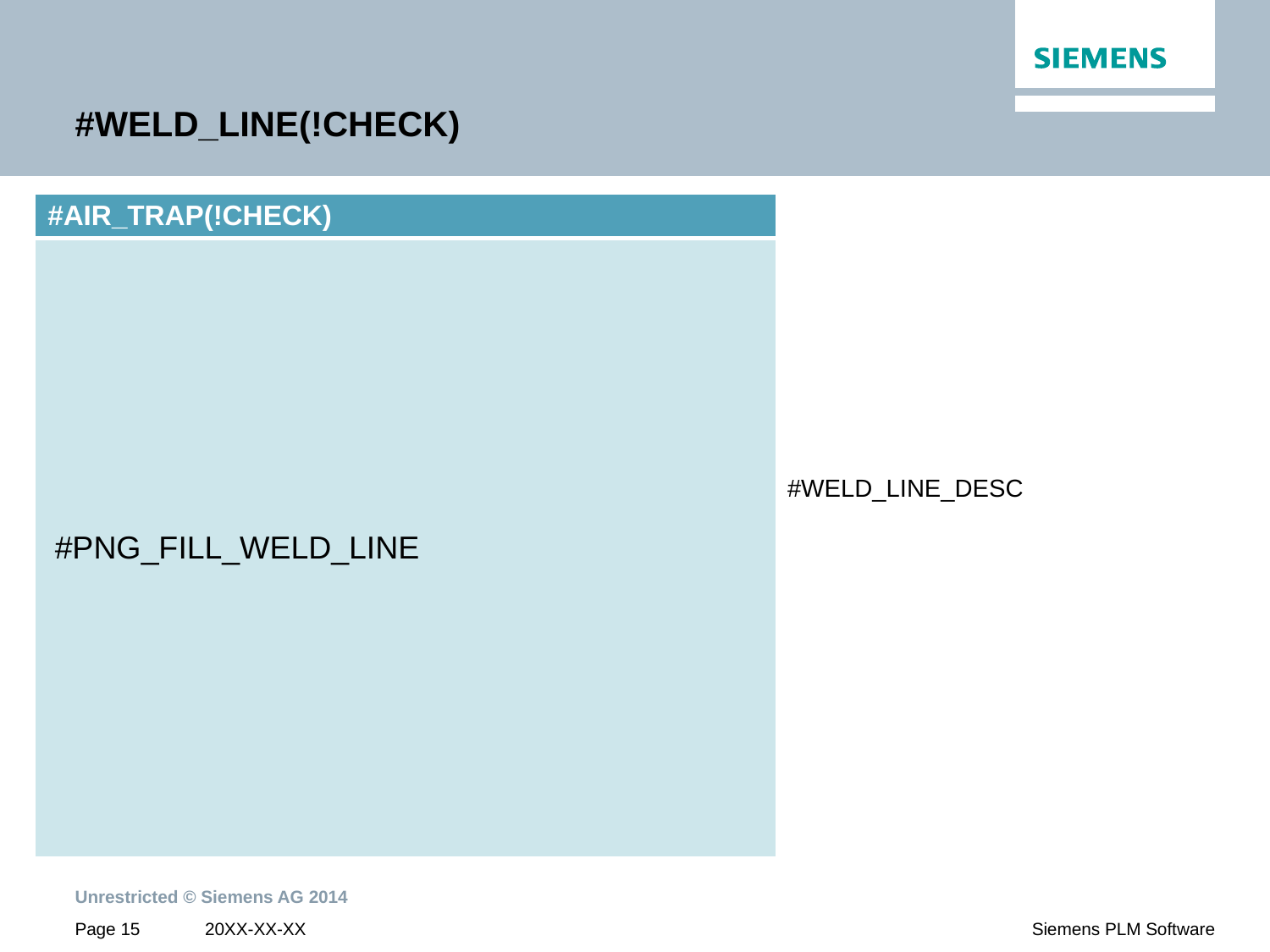

# #WELD_LINE(!CHECK)
| #AIR\_TRAP(!CHECK) |
| --- |
|  |
#PNG_FILL_WELD_LINE
#WELD_LINE_DESC